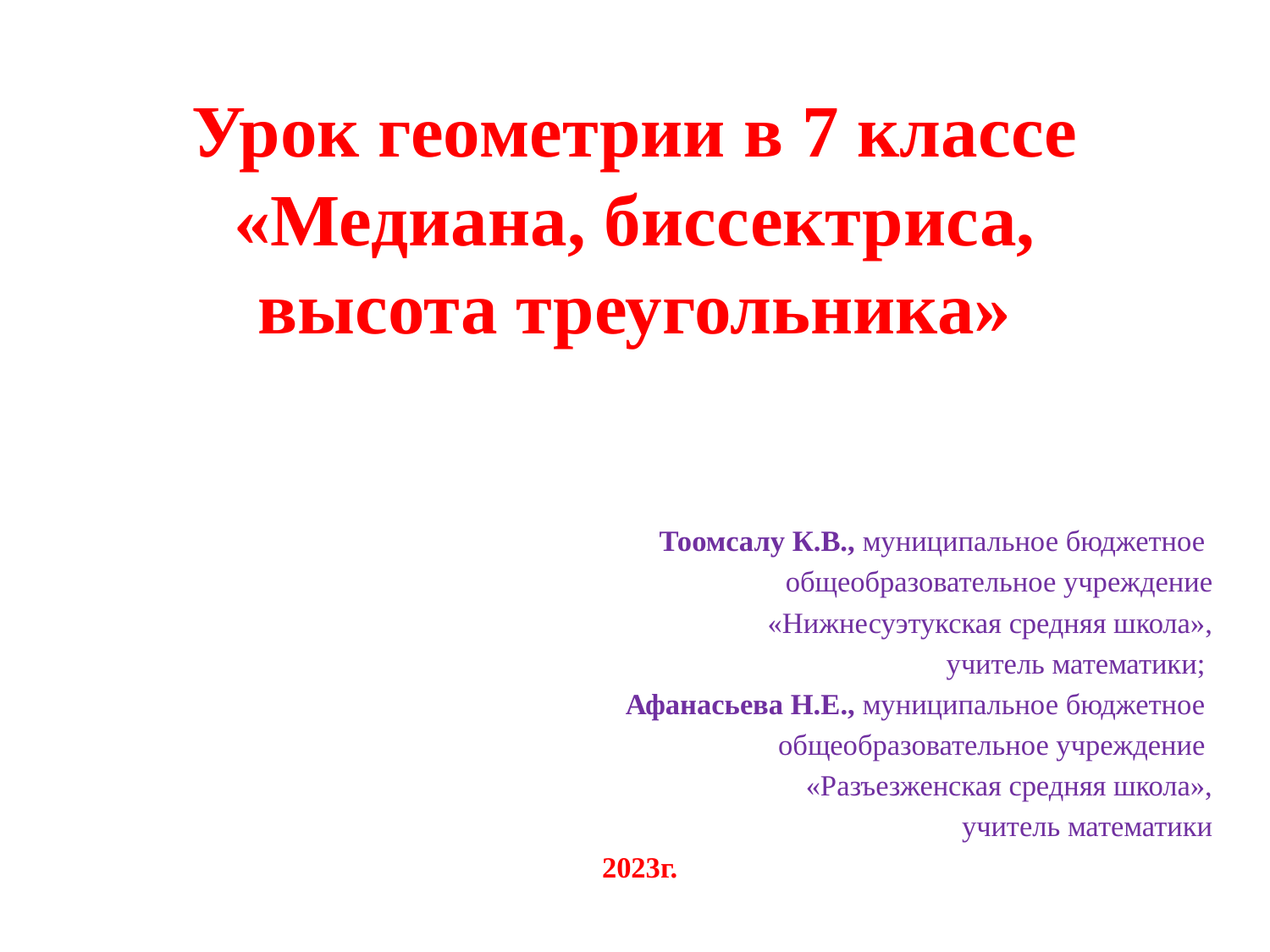

# Урок геометрии в 7 классе «Медиана, биссектриса, высота треугольника»
Тоомсалу К.В., муниципальное бюджетное
общеобразовательное учреждение
 «Нижнесуэтукская средняя школа»,
 учитель математики;
Афанасьева Н.Е., муниципальное бюджетное
общеобразовательное учреждение
«Разъезженская средняя школа»,
 учитель математики
2023г.